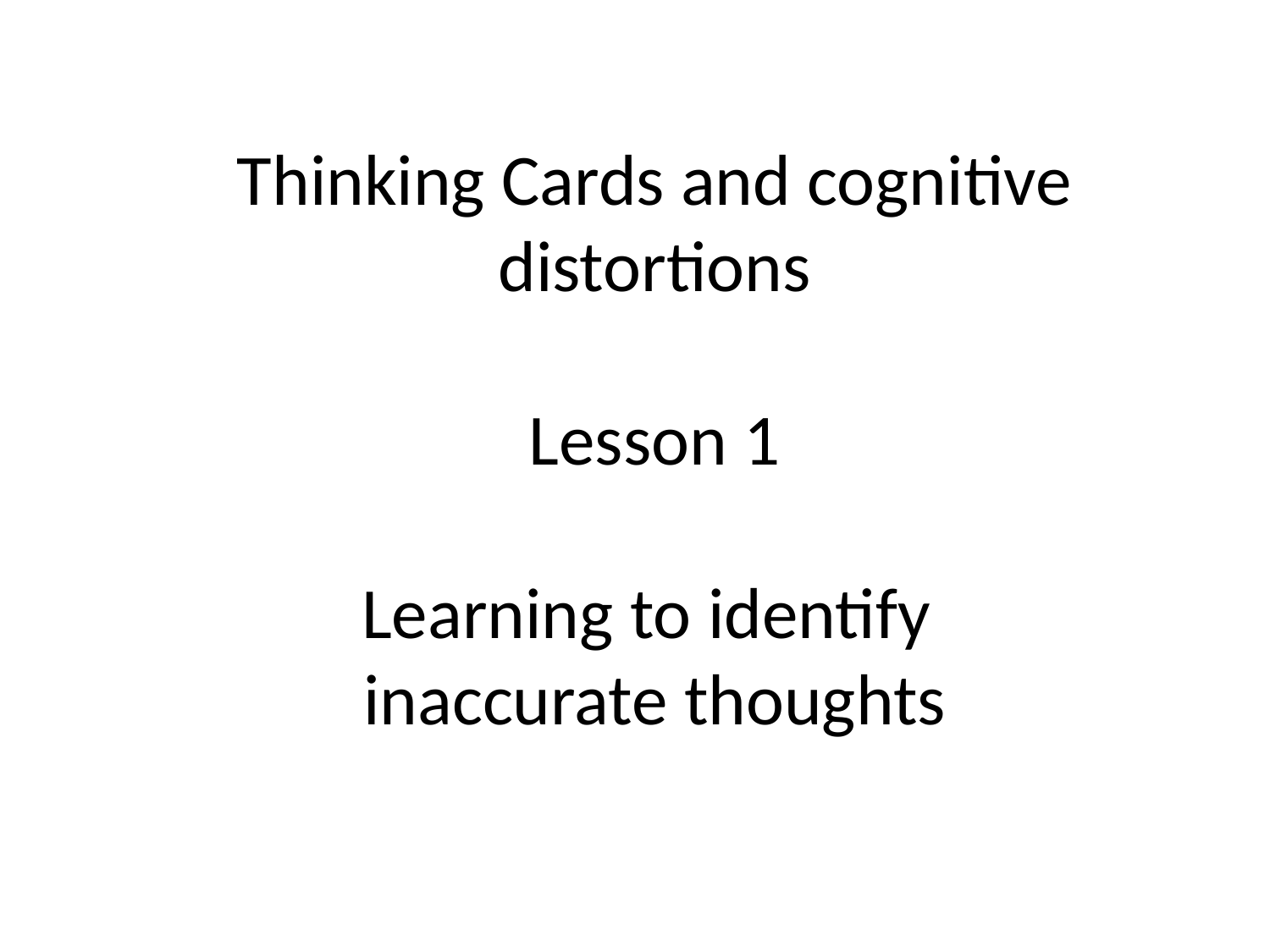

# Thinking Cards and cognitive distortions Lesson 1 Learning to identify inaccurate thoughts